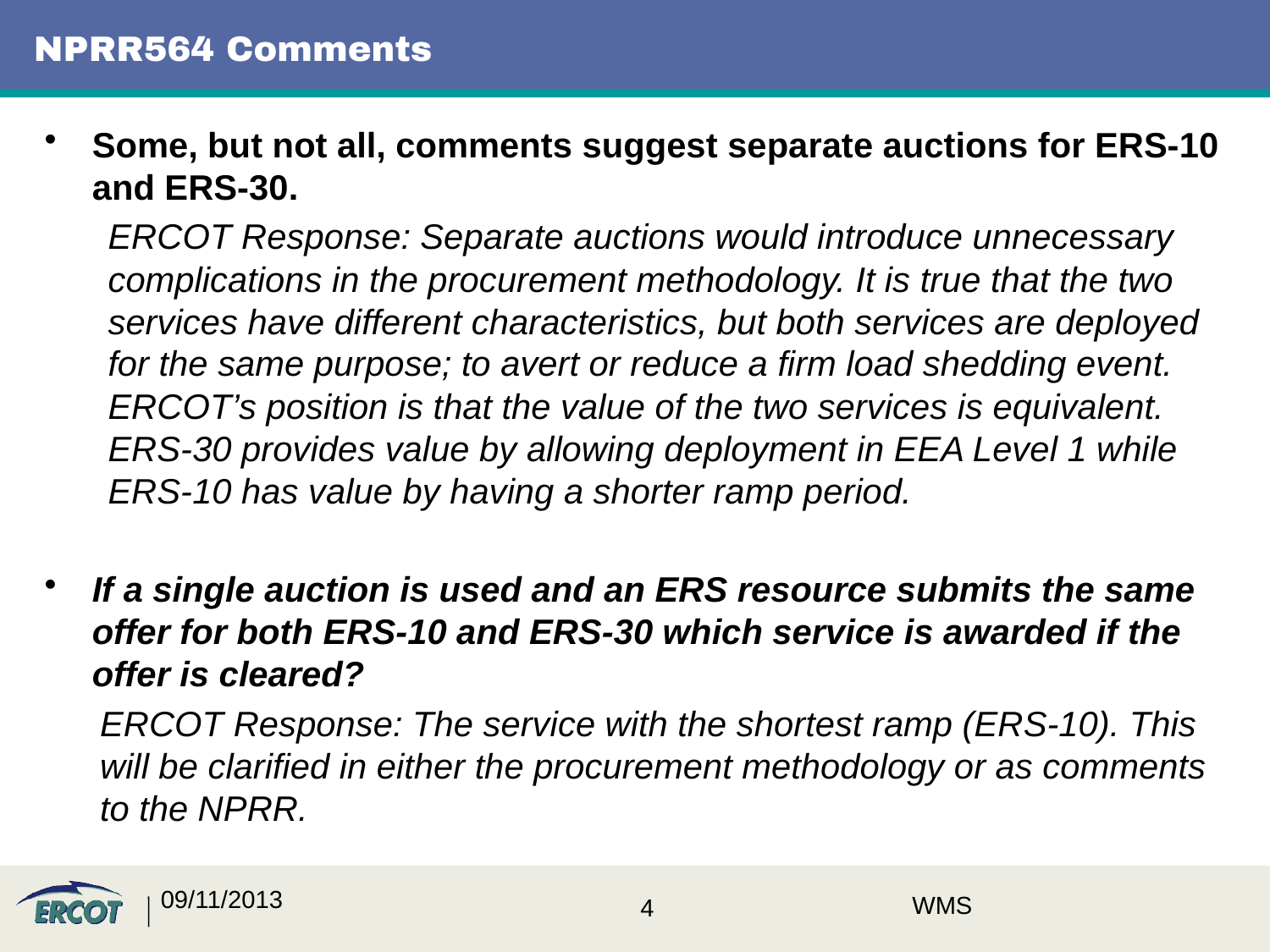

# NPRR564 Comments
Some, but not all, comments suggest separate auctions for ERS-10 and ERS-30.
ERCOT Response: Separate auctions would introduce unnecessary complications in the procurement methodology. It is true that the two services have different characteristics, but both services are deployed  for the same purpose; to avert or reduce a firm load shedding event. ERCOT’s position is that the value of the two services is equivalent. ERS-30 provides value by allowing deployment in EEA Level 1 while ERS-10 has value by having a shorter ramp period.

If a single auction is used and an ERS resource submits the same offer for both ERS-10 and ERS-30 which service is awarded if the offer is cleared?
ERCOT Response: The service with the shortest ramp (ERS-10). This will be clarified in either the procurement methodology or as comments to the NPRR.

09/11/2013
WMS
4